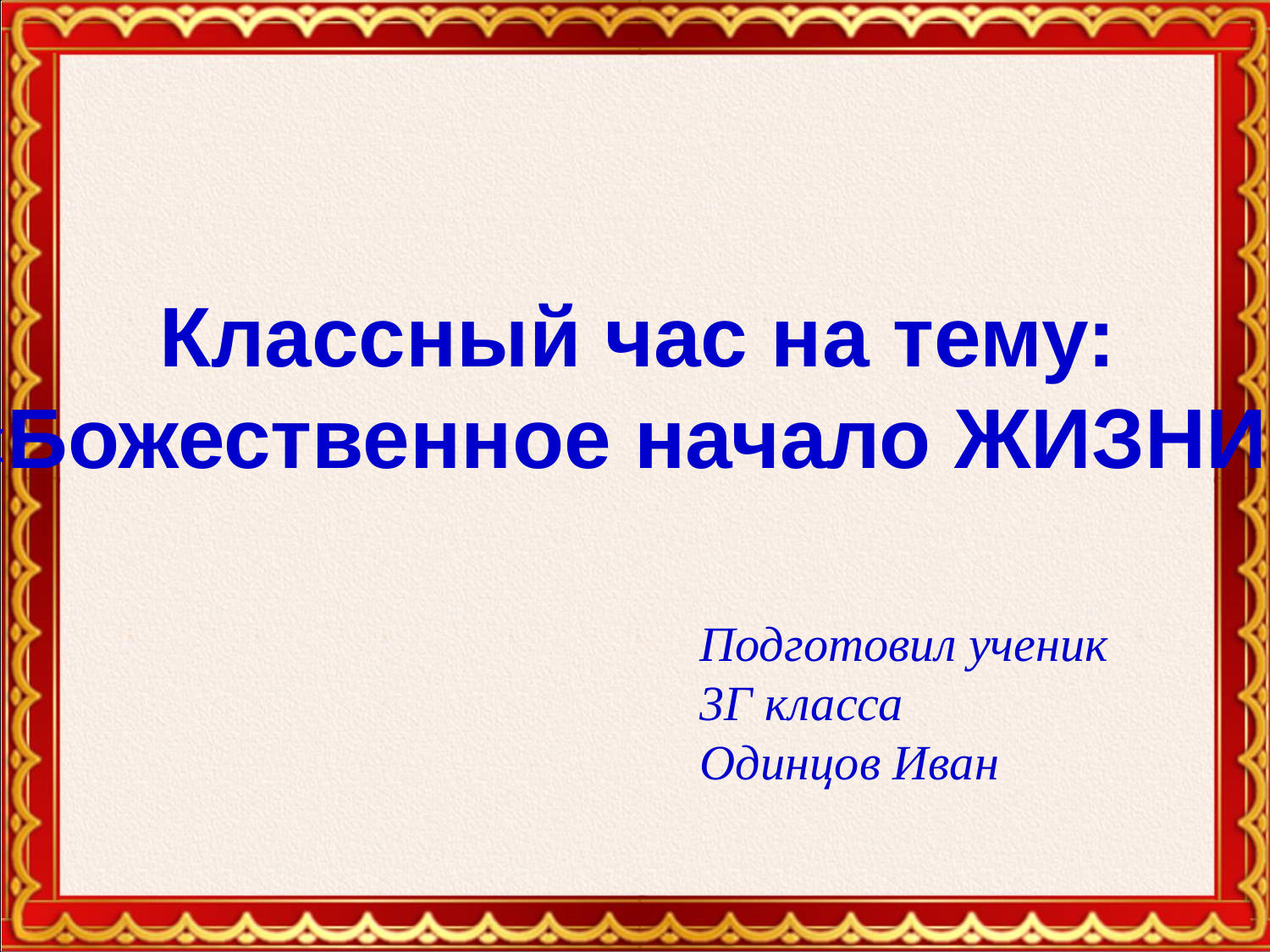

Классный час на тему:
«Божественное начало ЖИЗНИ»
Подготовил ученик
3Г класса
Одинцов Иван